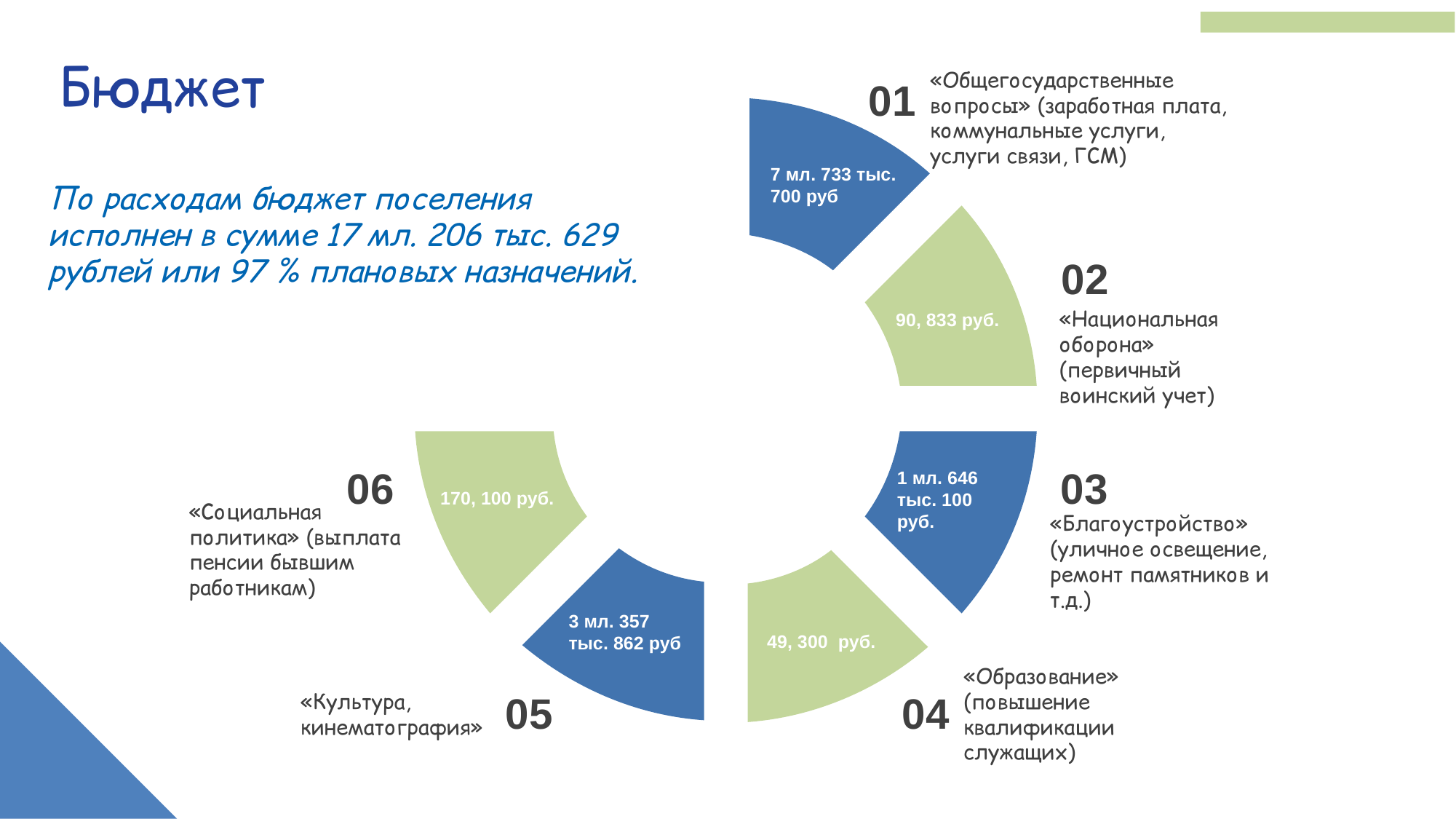

Бюджет

«Общегосударственные вопросы» (заработная плата, коммунальные услуги, услуги связи, ГСМ)
01

По расходам бюджет поселения исполнен в сумме 17 мл. 206 тыс. 629 рублей или 97 % плановых назначений.
7 мл. 733 тыс. 700 руб

02
90, 833 руб.
«Национальная оборона» (первичный воинский учет)

06
03
170, 100 руб.
1 мл. 646 тыс. 100 руб.
«Социальная политика» (выплата пенсии бывшим работникам)
«Благоустройство» (уличное освещение, ремонт памятников и т.д.)

3 мл. 357 тыс. 862 руб
49, 300  руб.

«Культура, кинематография»
«Образование» (повышение квалификации служащих)
04
05